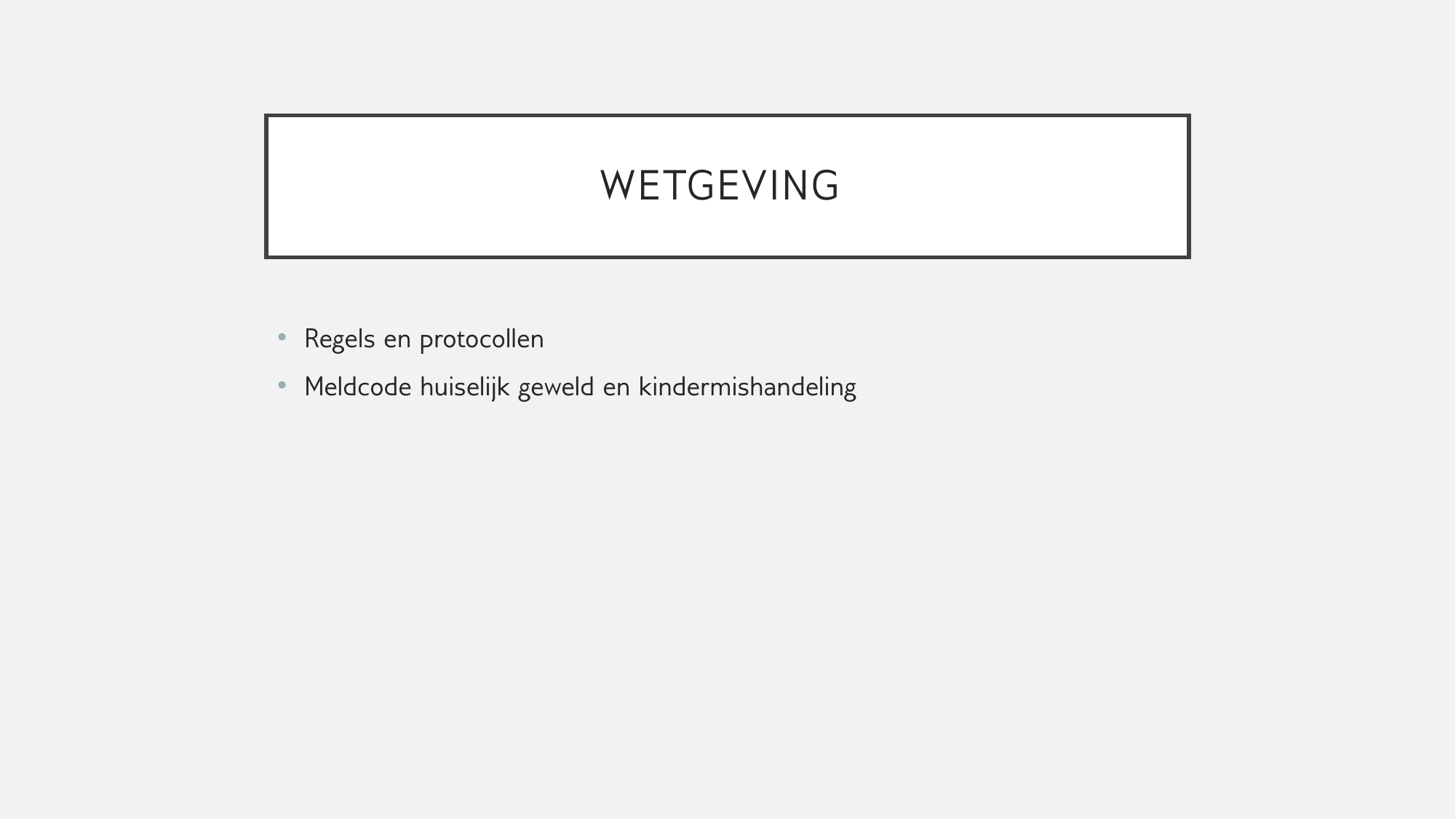

# Wetgeving
Regels en protocollen
Meldcode huiselijk geweld en kindermishandeling